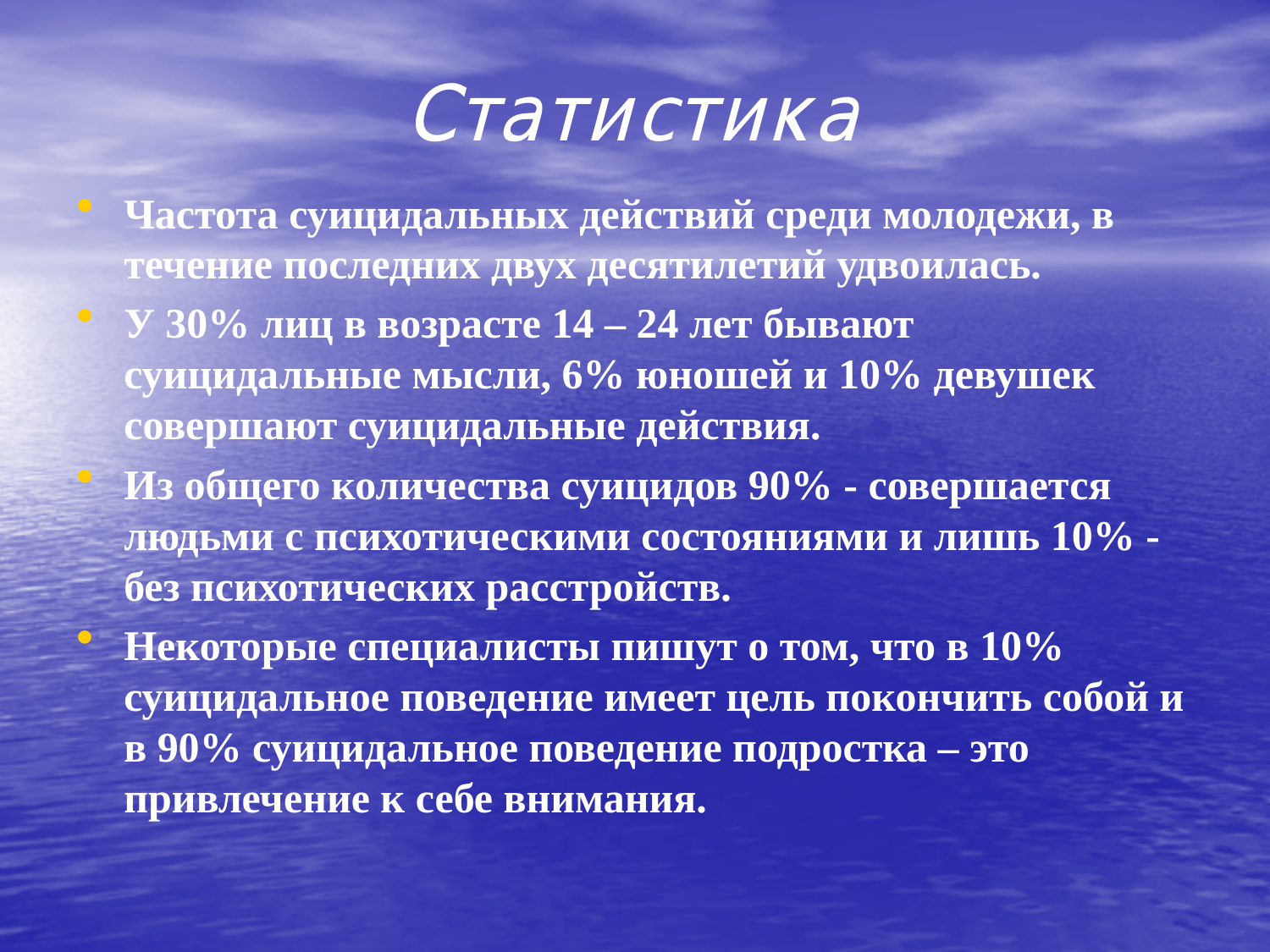

# Статистика
Частота суицидальных действий среди молодежи, в течение последних двух десятилетий удвоилась.
У 30% лиц в возрасте 14 – 24 лет бывают суицидальные мысли, 6% юношей и 10% девушек совершают суицидальные действия.
Из общего количества суицидов 90% - совершается людьми с психотическими состояниями и лишь 10% - без психотических расстройств.
Некоторые специалисты пишут о том, что в 10% суицидальное поведение имеет цель покончить собой и в 90% суицидальное поведение подростка – это привлечение к себе внимания.